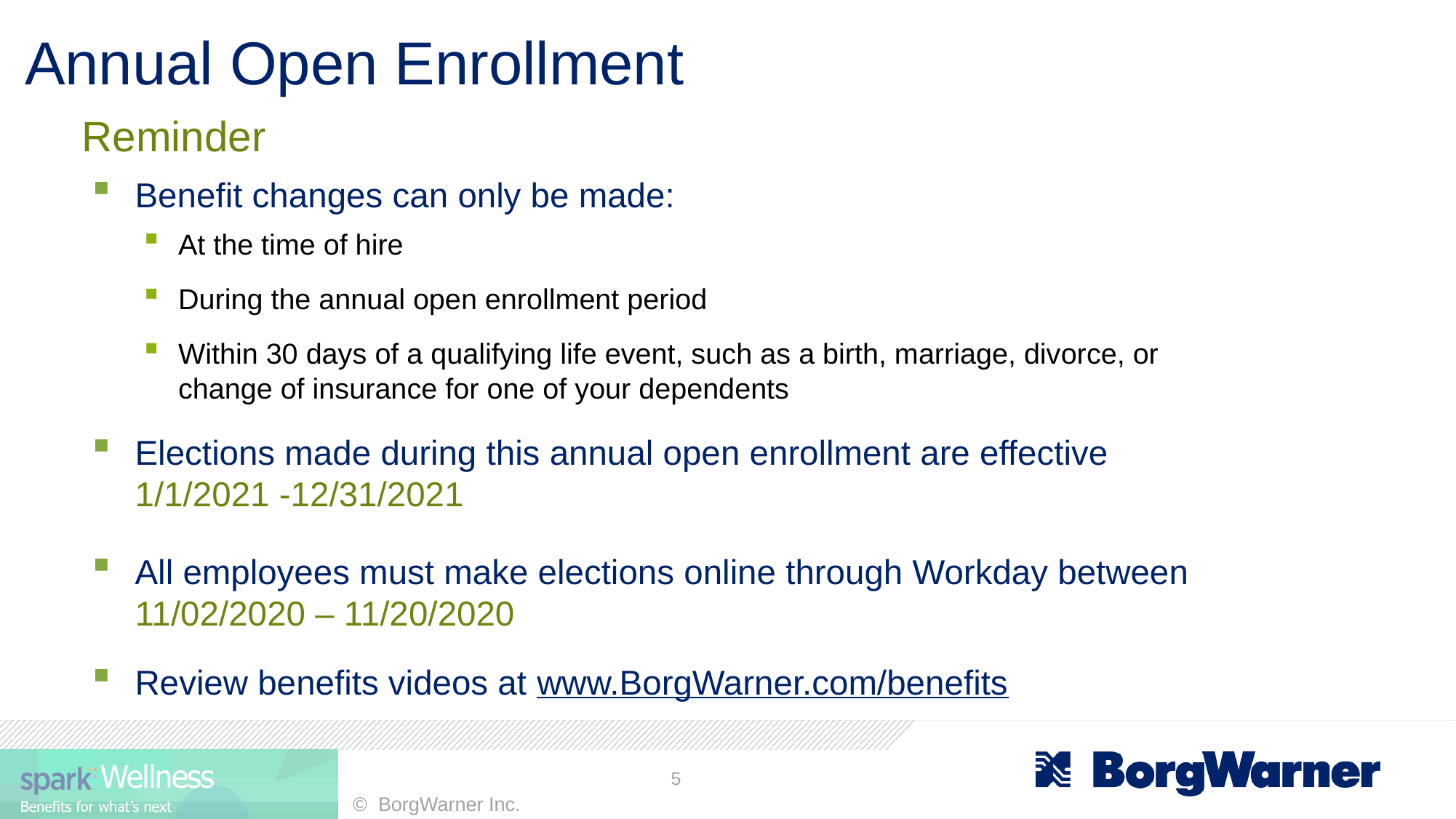

# Annual Open Enrollment
Reminder
Benefit changes can only be made:
At the time of hire
During the annual open enrollment period
Within 30 days of a qualifying life event, such as a birth, marriage, divorce, or change of insurance for one of your dependents
Elections made during this annual open enrollment are effective 1/1/2021 -12/31/2021
All employees must make elections online through Workday between 11/02/2020 – 11/20/2020
Review benefits videos at www.BorgWarner.com/benefits